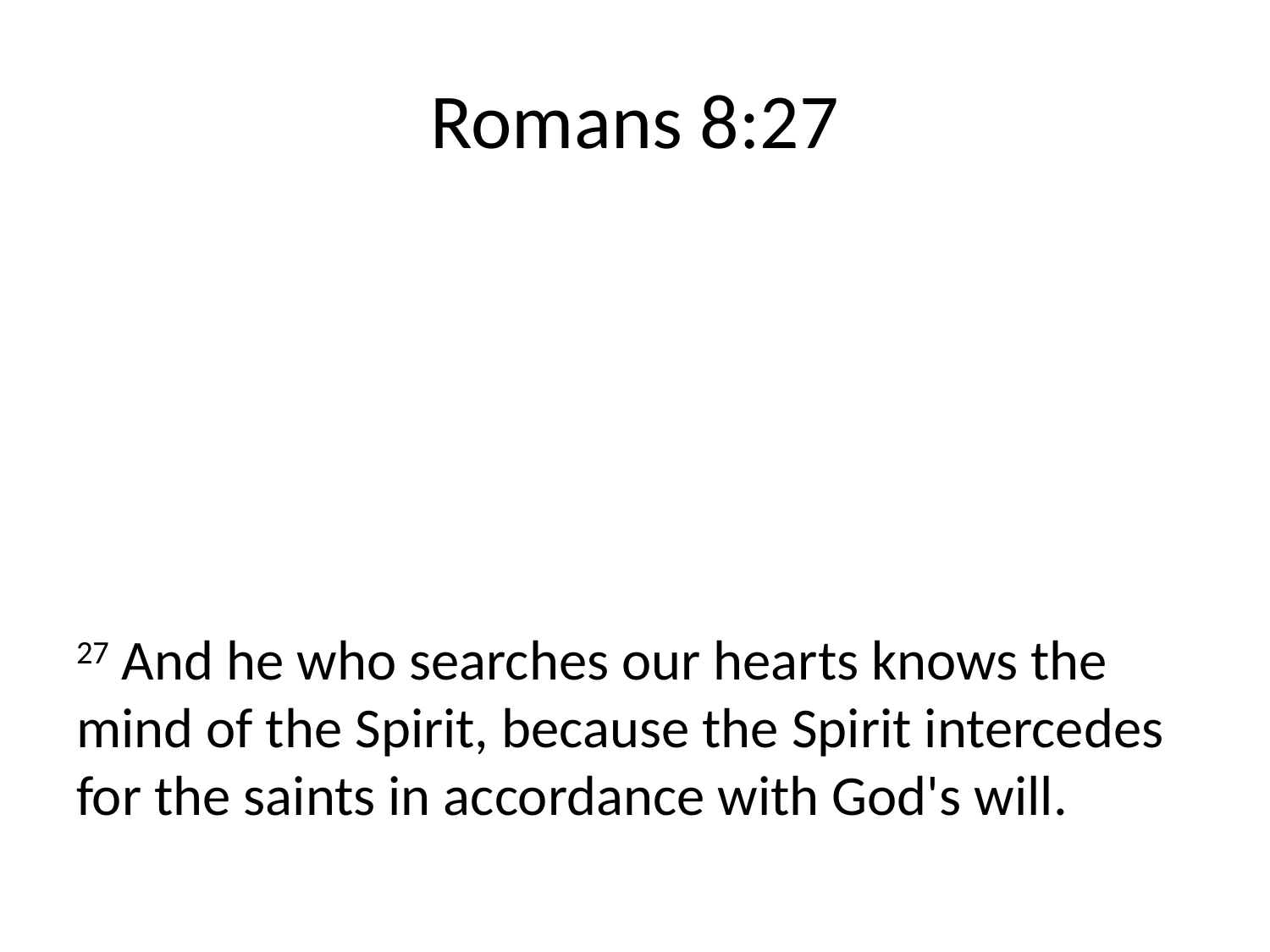

# Romans 8:27

27 And he who searches our hearts knows the mind of the Spirit, because the Spirit intercedes for the saints in accordance with God's will.